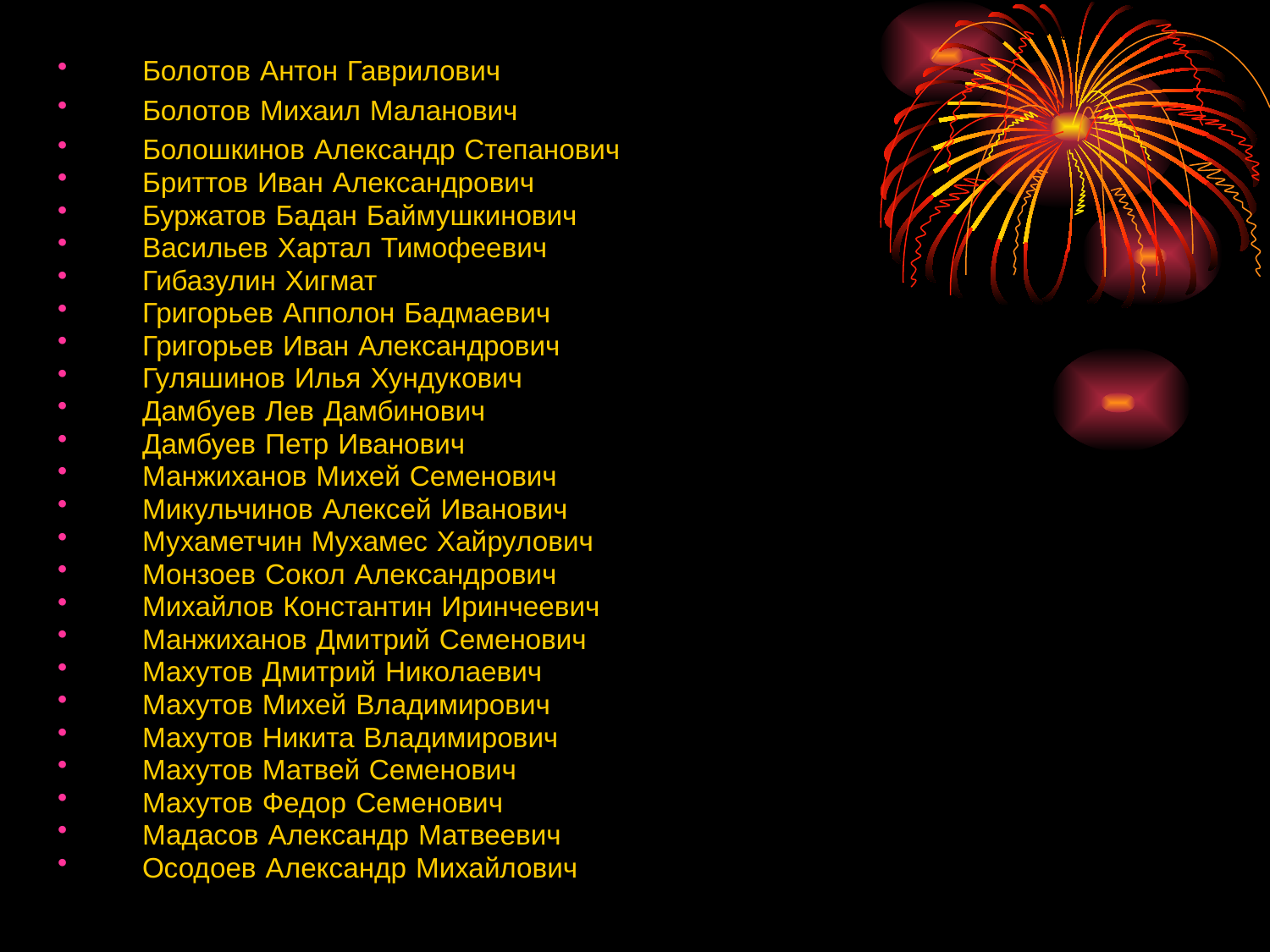

Болотов Антон Гаврилович
    Болотов Михаил Маланович
    Болошкинов Александр Степанович
Бриттов Иван Александрович
Буржатов Бадан Баймушкинович
Васильев Хартал Тимофеевич
Гибазулин Хигмат
Григорьев Апполон Бадмаевич
Григорьев Иван Александрович
Гуляшинов Илья Хундукович
Дамбуев Лев Дамбинович
Дамбуев Петр Иванович
Манжиханов Михей Семенович
Микульчинов Алексей Иванович
Мухаметчин Мухамес Хайрулович
Монзоев Сокол Александрович
Михайлов Константин Иринчеевич
Манжиханов Дмитрий Семенович
Махутов Дмитрий Николаевич
Махутов Михей Владимирович
Махутов Никита Владимирович
Махутов Матвей Семенович
Махутов Федор Семенович
Мадасов Александр Матвеевич
Осодоев Александр Михайлович